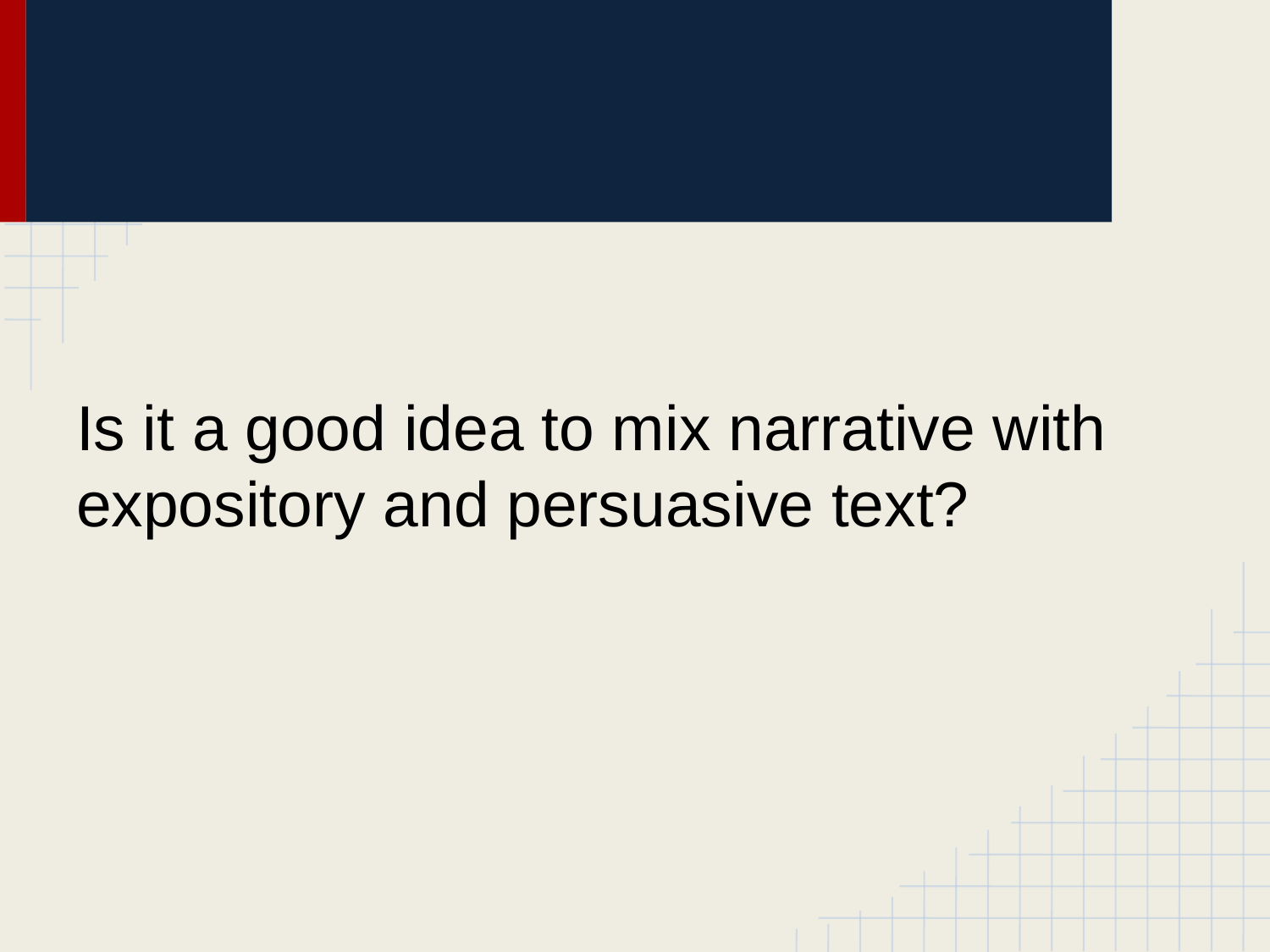

Is it a good idea to mix narrative with expository and persuasive text?